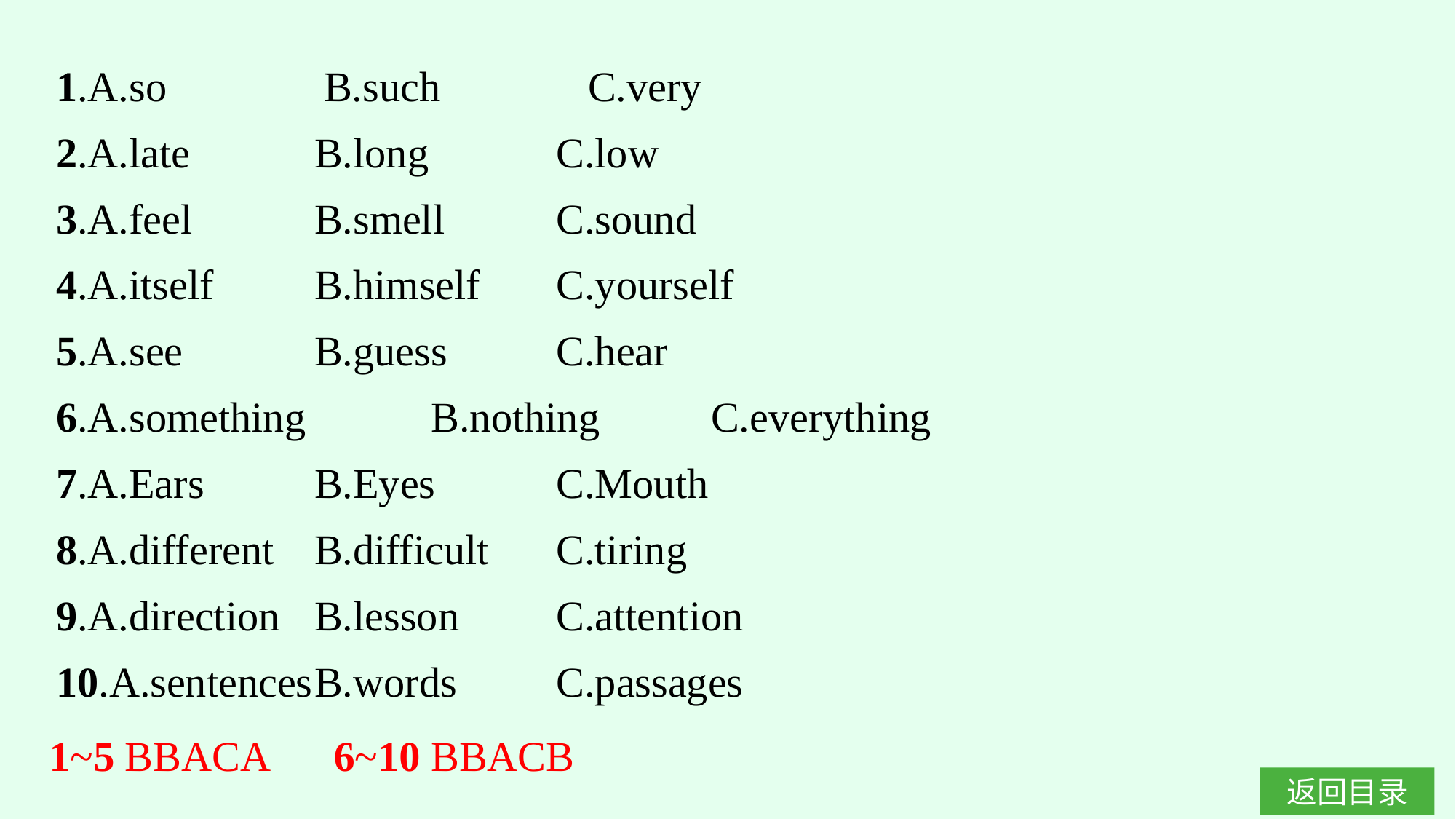

1.A.so　　　 B.such　　　C.very
2.A.late		B.long		C.low
3.A.feel		B.smell	C.sound
4.A.itself	B.himself	C.yourself
5.A.see		B.guess	C.hear
6.A.something		B.nothing		C.everything
7.A.Ears	B.Eyes	C.Mouth
8.A.different	B.difficult	C.tiring
9.A.direction	B.lesson	C.attention
10.A.sentences	B.words	C.passages
1~5 BBACA　6~10 BBACB